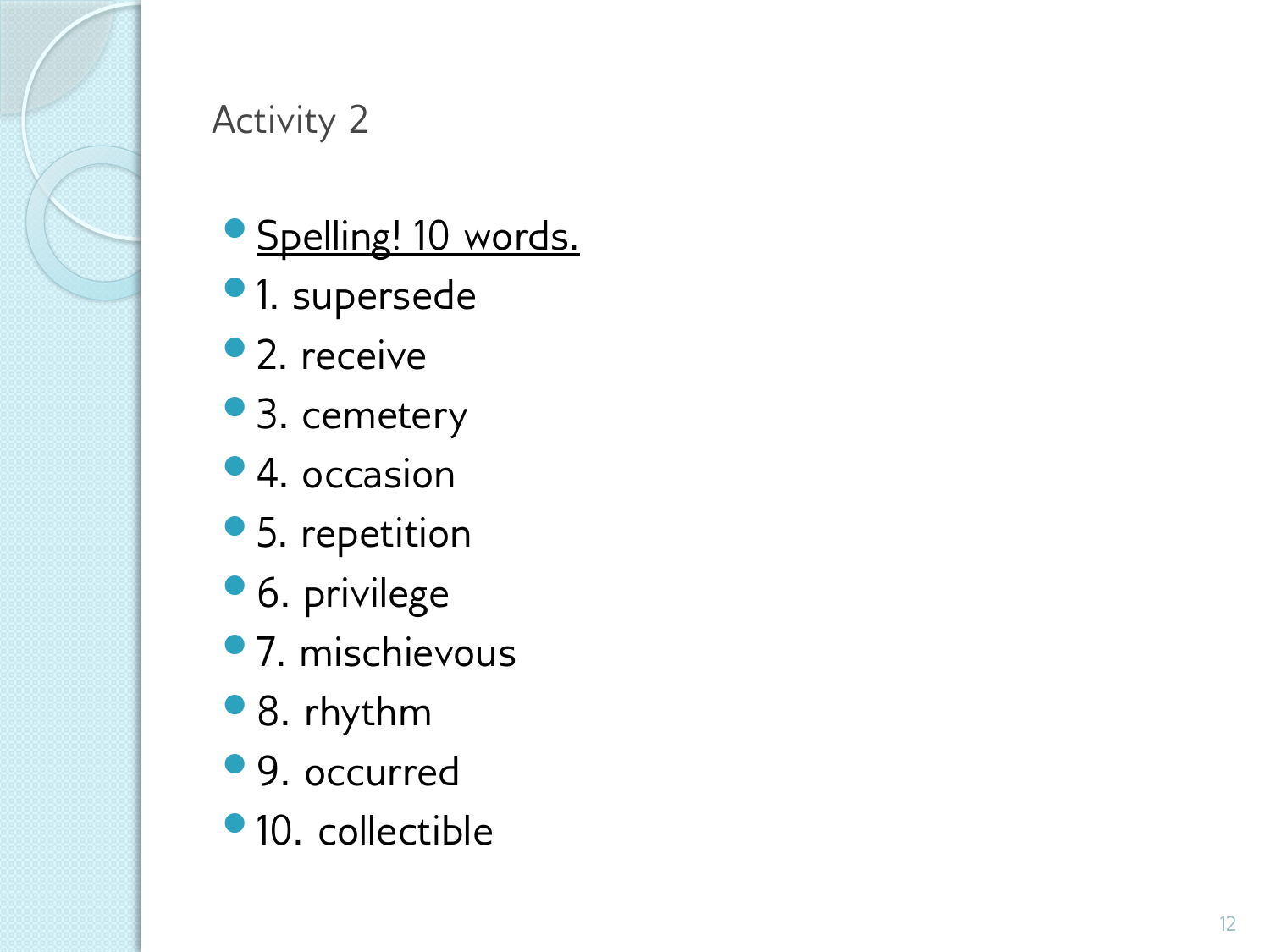

# Activity 2
Spelling! 10 words.
1. supersede
2. receive
3. cemetery
4. occasion
5. repetition
6. privilege
7. mischievous
8. rhythm
9. occurred
10. collectible

12